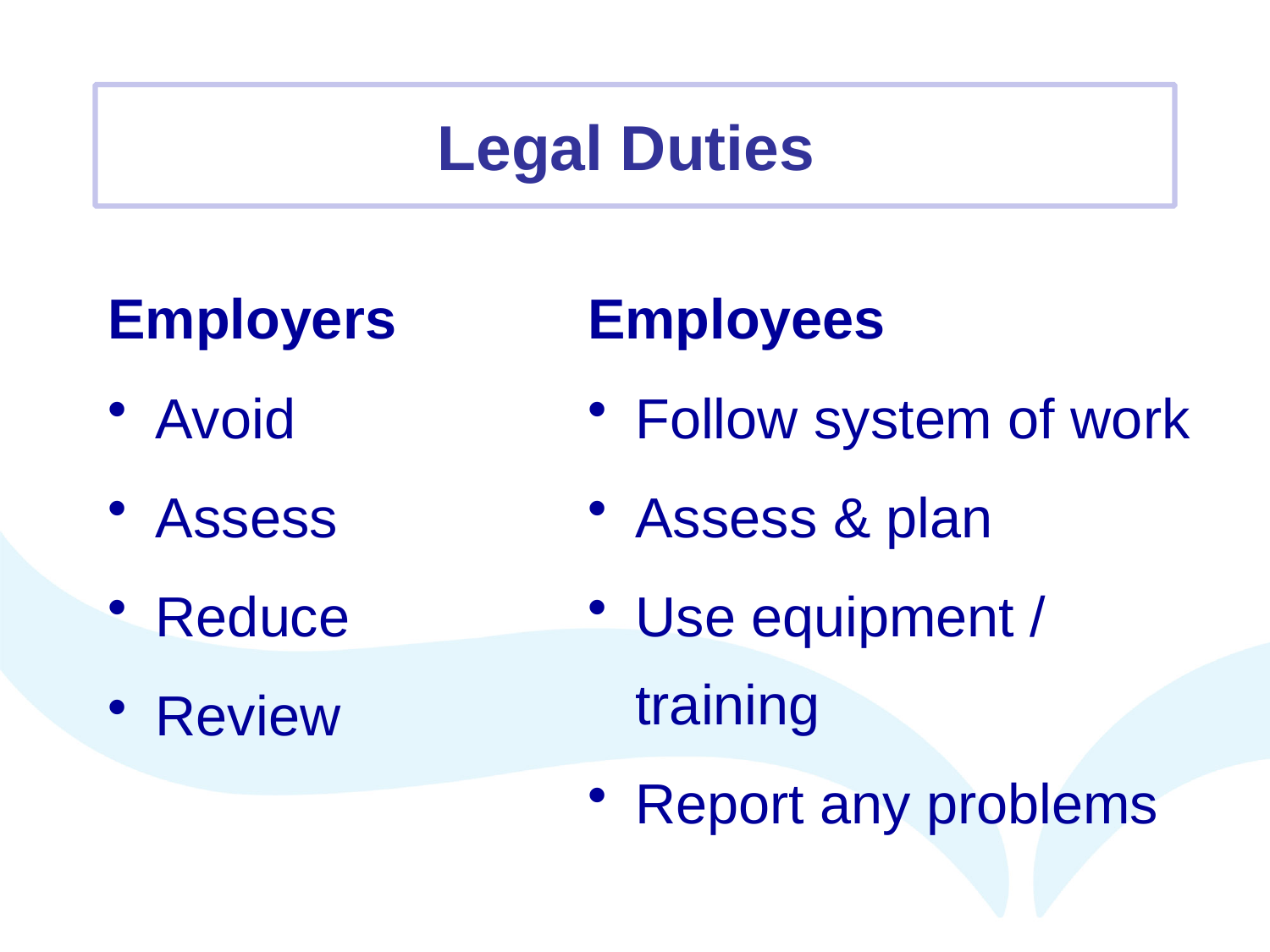

Legal Duties
Employers
Avoid
Assess
Reduce
Review
Employees
Follow system of work
Assess & plan
Use equipment / training
Report any problems